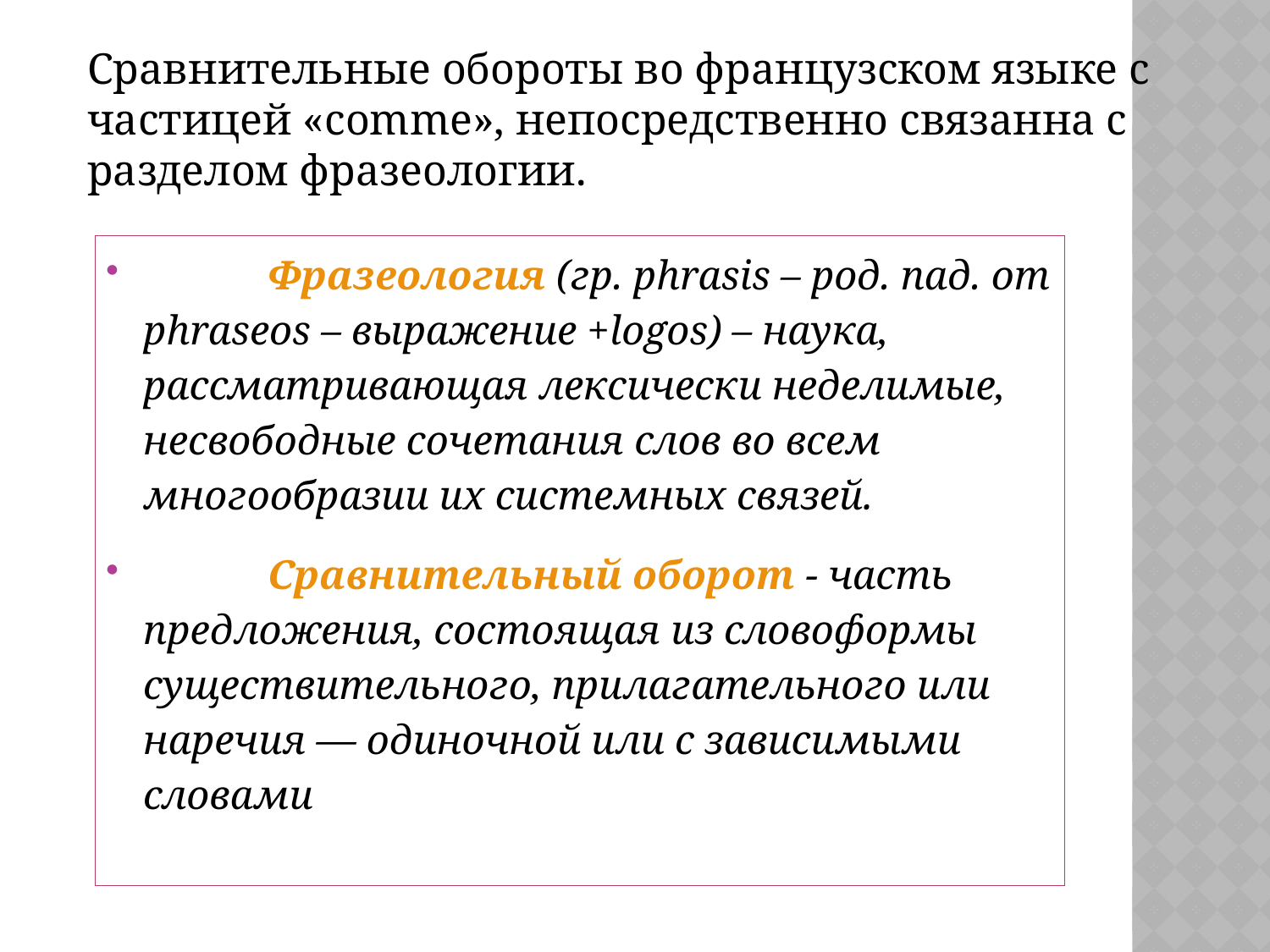

Сравнительные обороты во французском языке c частицей «comme», непосредственно связанна с разделом фразеологии.
            Фразеология (гр. phrasis – род. пад. от phraseos – выражение +logos) – наука, рассматривающая лексически неделимые, несвободные сочетания слов во всем многообразии их системных связей.
            Сравнительный оборот - часть предложения, состоящая из словоформы существительного, прилагательного или наречия — одиночной или с зависимыми словами